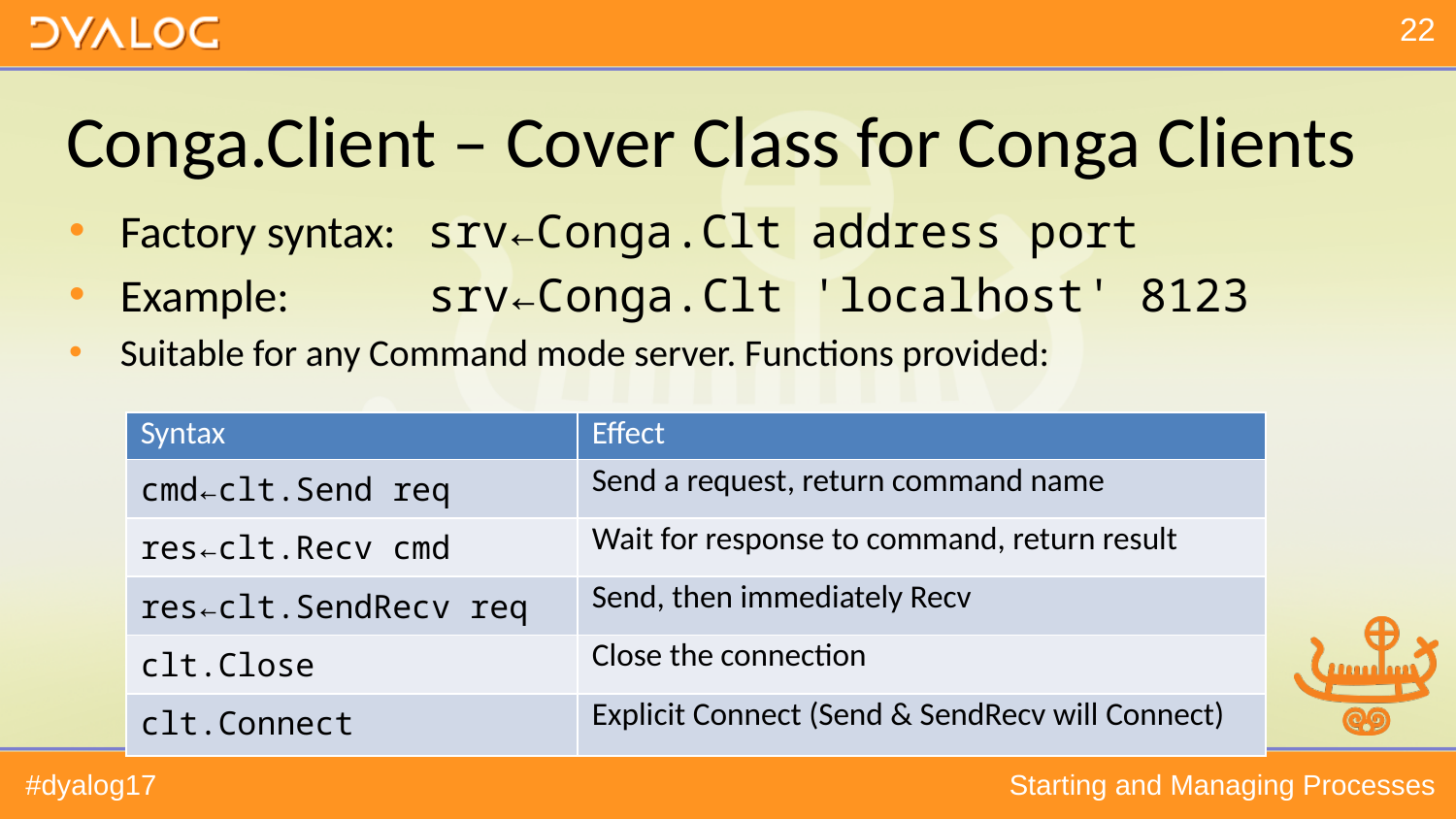

# Conga.Client – Cover Class for Conga Clients
Factory syntax:   srv←Conga.Clt address port
Example:              srv←Conga.Clt 'localhost' 8123
Suitable for any Command mode server. Functions provided:
| Syntax | Effect |
| --- | --- |
| cmd←clt.Send req | Send a request, return command name |
| res←clt.Recv cmd | Wait for response to command, return result |
| res←clt.SendRecv req | Send, then immediately Recv |
| clt.Close | Close the connection |
| clt.Connect | Explicit Connect (Send & SendRecv will Connect) |